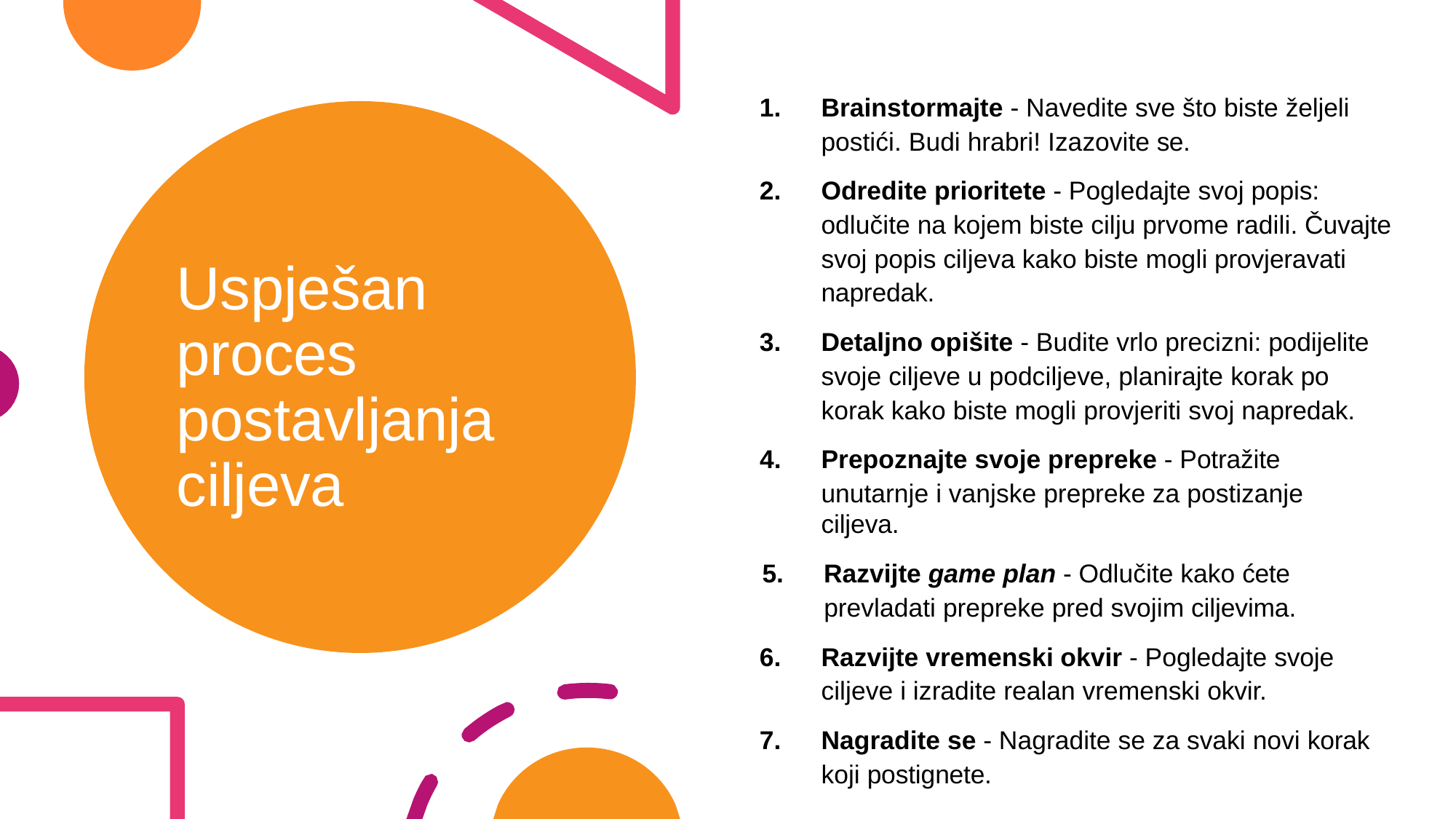

Brainstormajte - Navedite sve što biste željeli postići. Budi hrabri! Izazovite se.
Odredite prioritete - Pogledajte svoj popis: odlučite na kojem biste cilju prvome radili. Čuvajte svoj popis ciljeva kako biste mogli provjeravati napredak.
Detaljno opišite - Budite vrlo precizni: podijelite svoje ciljeve u podciljeve, planirajte korak po korak kako biste mogli provjeriti svoj napredak.
Prepoznajte svoje prepreke - Potražite
unutarnje i vanjske prepreke za postizanje ciljeva.
Razvijte game plan - Odlučite kako ćete
prevladati prepreke pred svojim ciljevima.
Razvijte vremenski okvir - Pogledajte svoje ciljeve i izradite realan vremenski okvir.
Nagradite se - Nagradite se za svaki novi korak koji postignete.

Uspješan proces postavljanja ciljeva